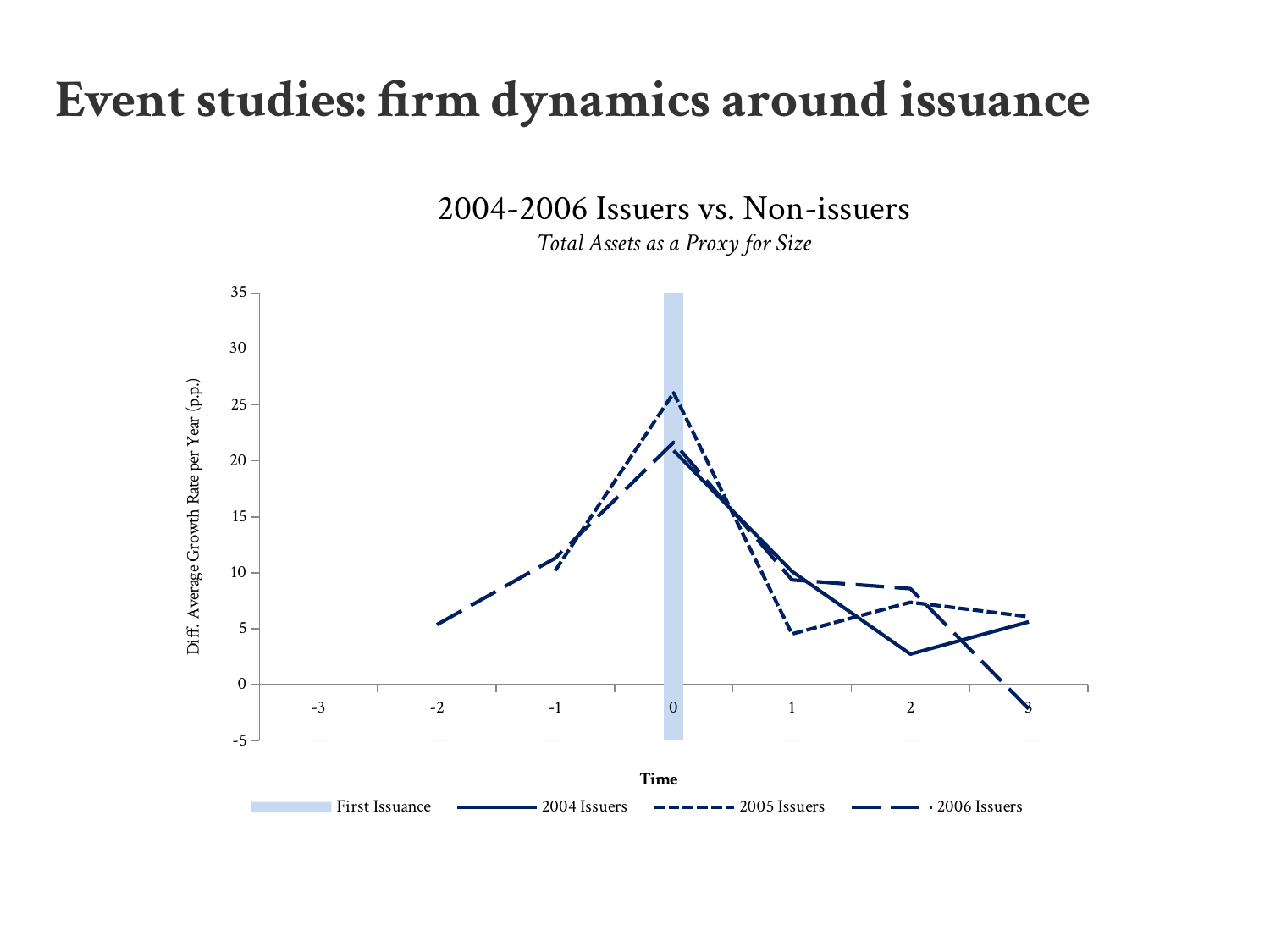

Event studies: firm dynamics around issuance
2004-2006 Issuers vs. Non-issuers
Total Assets as a Proxy for Size

### Chart

| Category | First Issuance | 2004 Issuers | 2005 Issuers | 2006 Issuers |
|---|---|---|---|---|
| -3 | 0.0 | None | None | None |
| -2 | 0.0 | None | None | 5.3780920000000005 |
| -1 | 0.0 | None | 10.217992 | 11.3259077 |
| 0 | 1.0 | 20.923392 | 26.0786777 | 21.66055 |
| 1 | 0.0 | 10.129147699999999 | 4.546590000000002 | 9.377819999999998 |
| 2 | 0.0 | 2.74629 | 7.373900000000001 | 8.589436000000001 |
| 3 | 0.0 | 5.627049999999999 | 6.083591000000001 | -2.1578419999999996 |